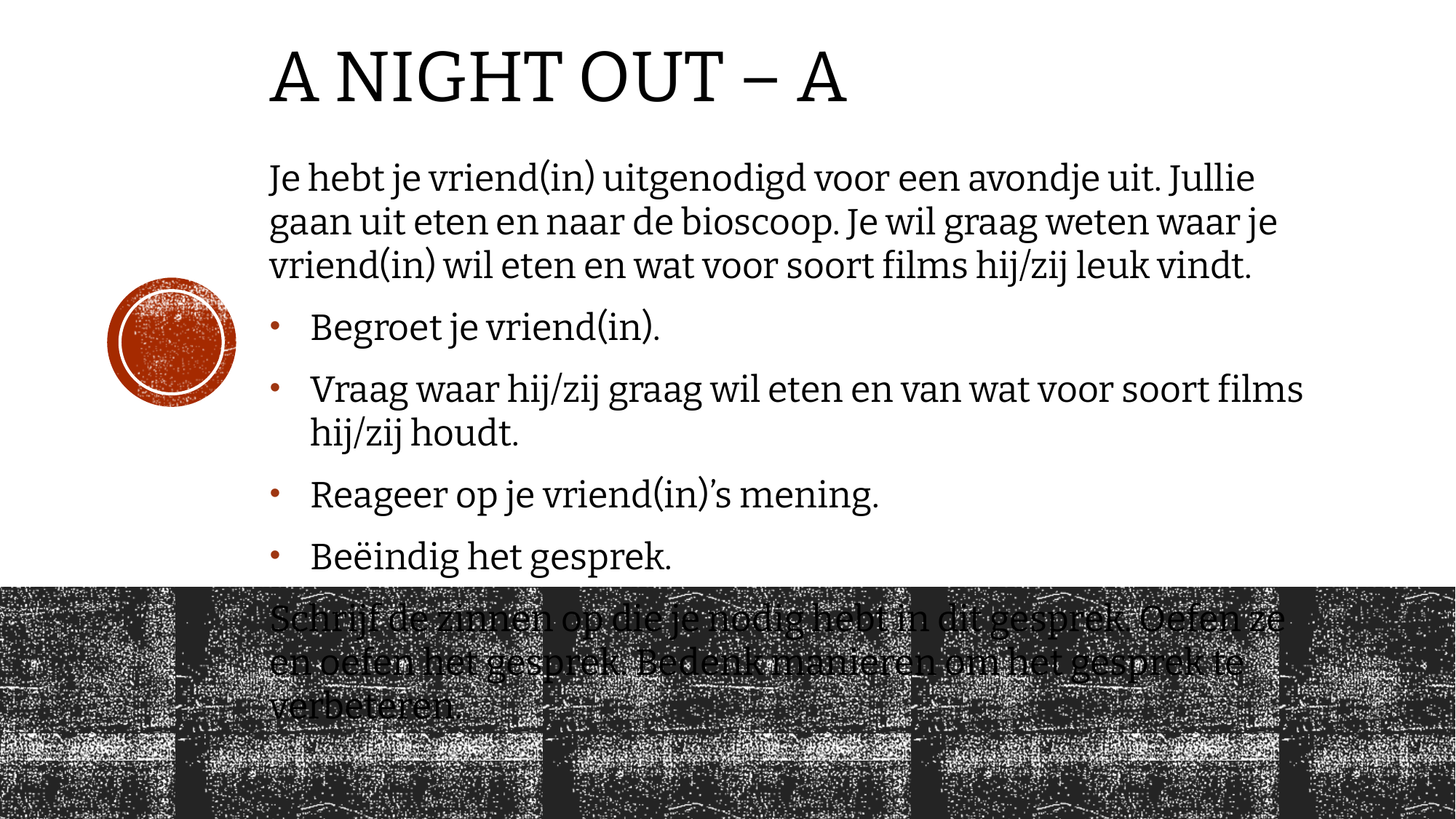

# A night out – a
Je hebt je vriend(in) uitgenodigd voor een avondje uit. Jullie gaan uit eten en naar de bioscoop. Je wil graag weten waar je vriend(in) wil eten en wat voor soort films hij/zij leuk vindt.
Begroet je vriend(in).
Vraag waar hij/zij graag wil eten en van wat voor soort films hij/zij houdt.
Reageer op je vriend(in)’s mening.
Beëindig het gesprek.
Schrijf de zinnen op die je nodig hebt in dit gesprek. Oefen ze en oefen het gesprek. Bedenk manieren om het gesprek te verbeteren.